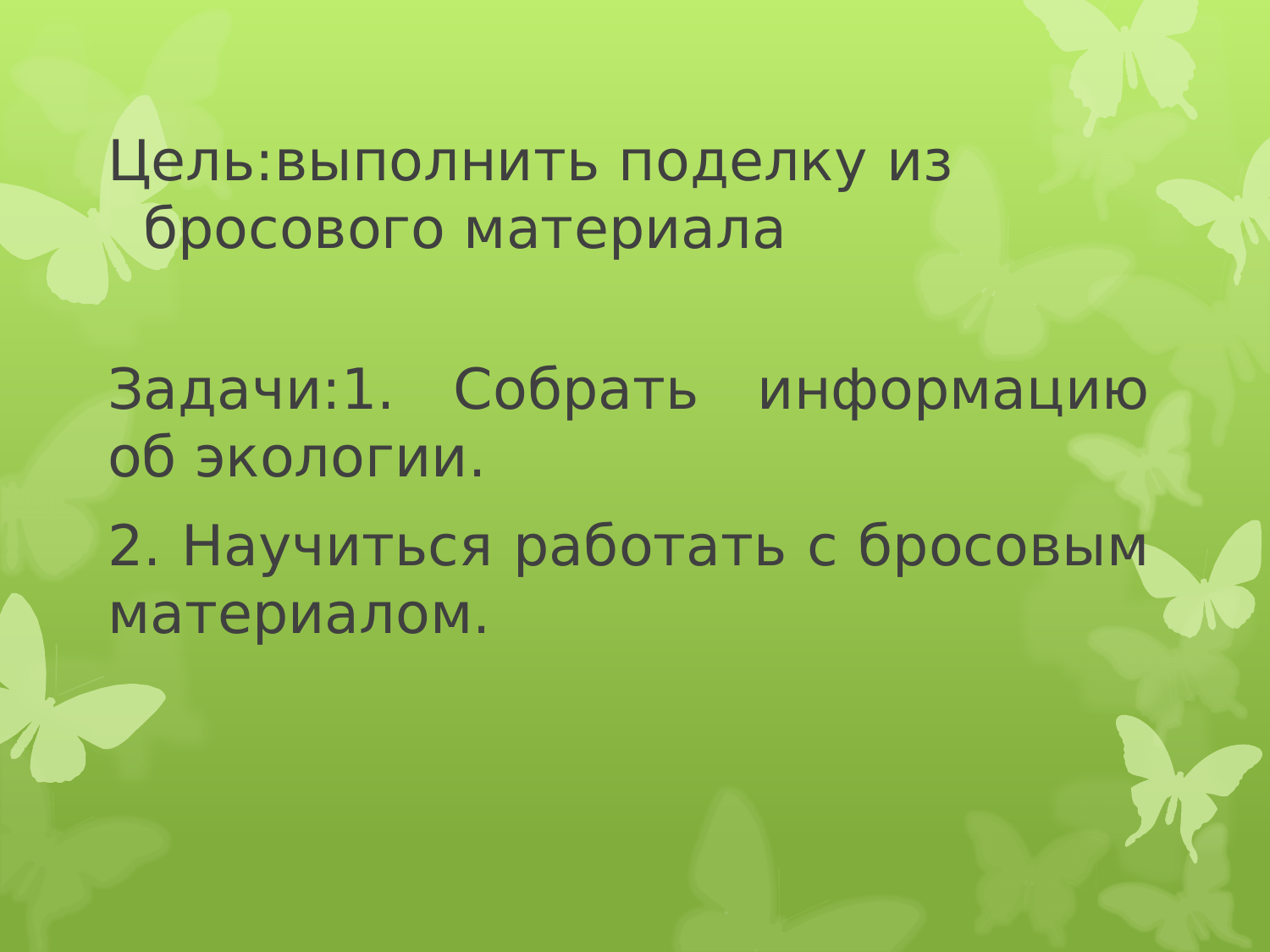

# Цель:выполнить поделку из       бросового материала
Задачи:1. Собрать информацию об экологии.
2. Научиться работать с бросовым материалом.